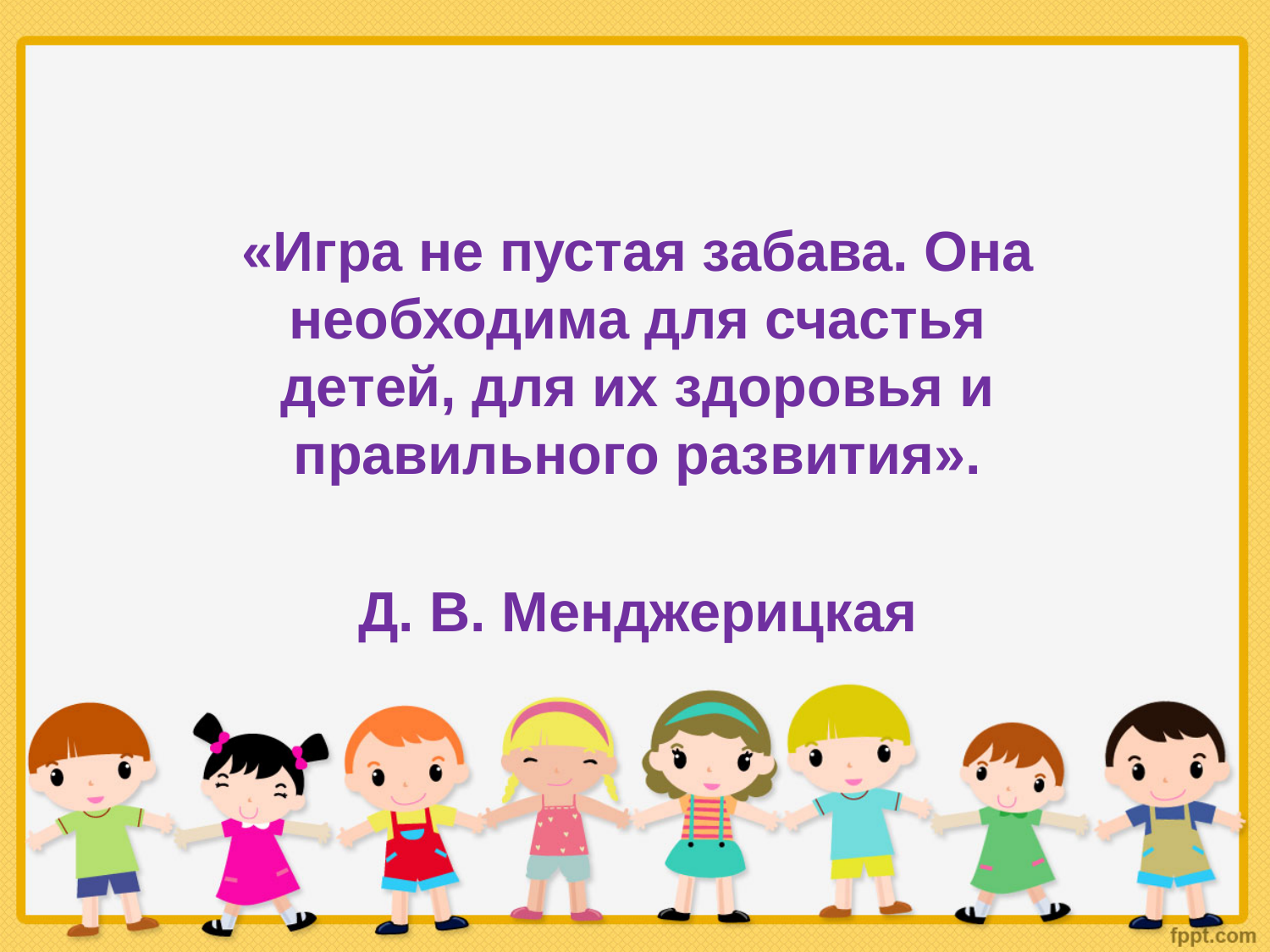

«Игра не пустая забава. Она необходима для счастья детей, для их здоровья и правильного развития».

Д. В. Менджерицкая